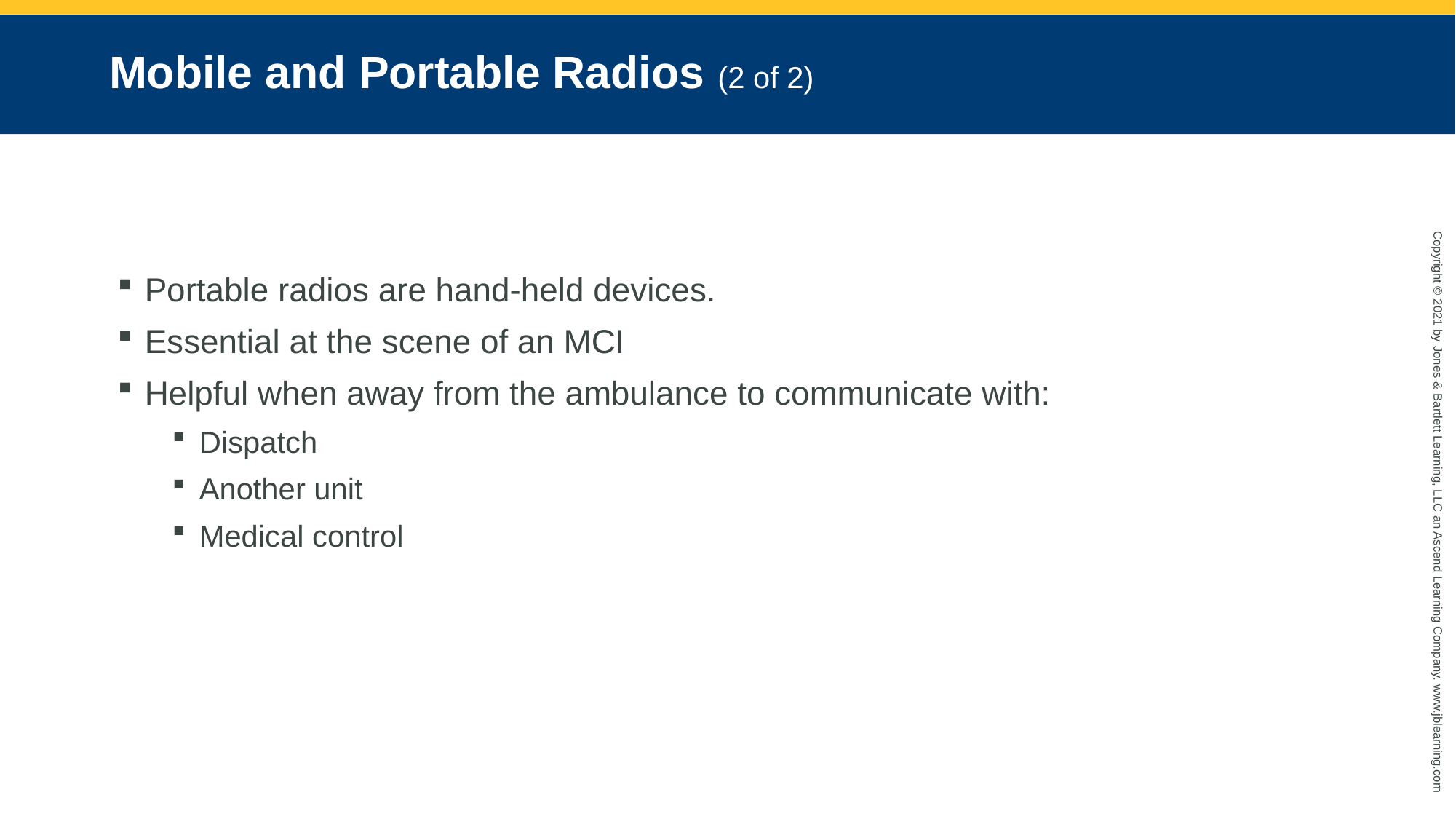

# Mobile and Portable Radios (2 of 2)
Portable radios are hand-held devices.
Essential at the scene of an MCI
Helpful when away from the ambulance to communicate with:
Dispatch
Another unit
Medical control